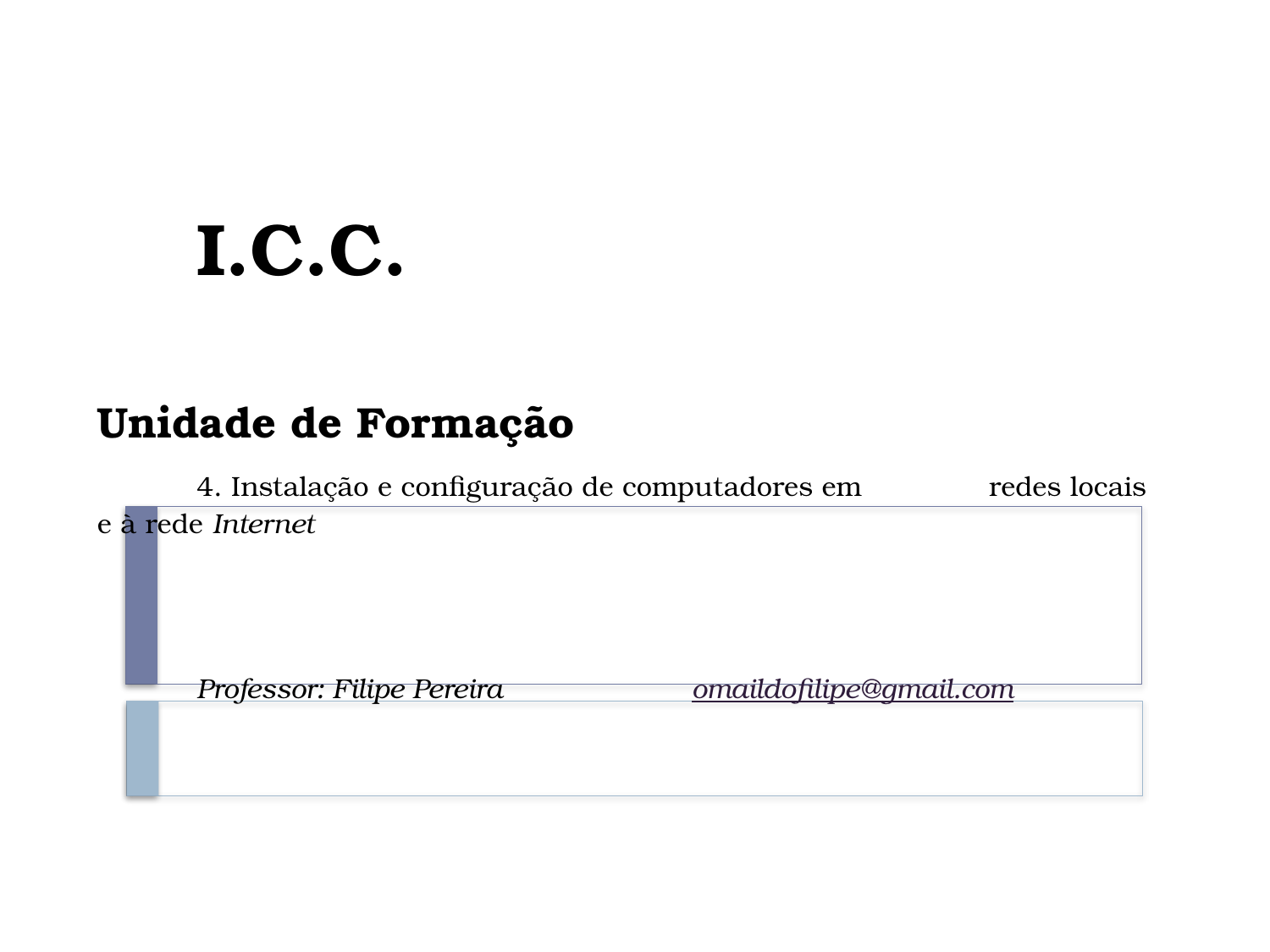

# I.C.C. Unidade de Formação 4. Instalação e configuração de computadores em     		redes locais e à rede Internet Professor: Filipe Pereira		omaildofilipe@gmail.com